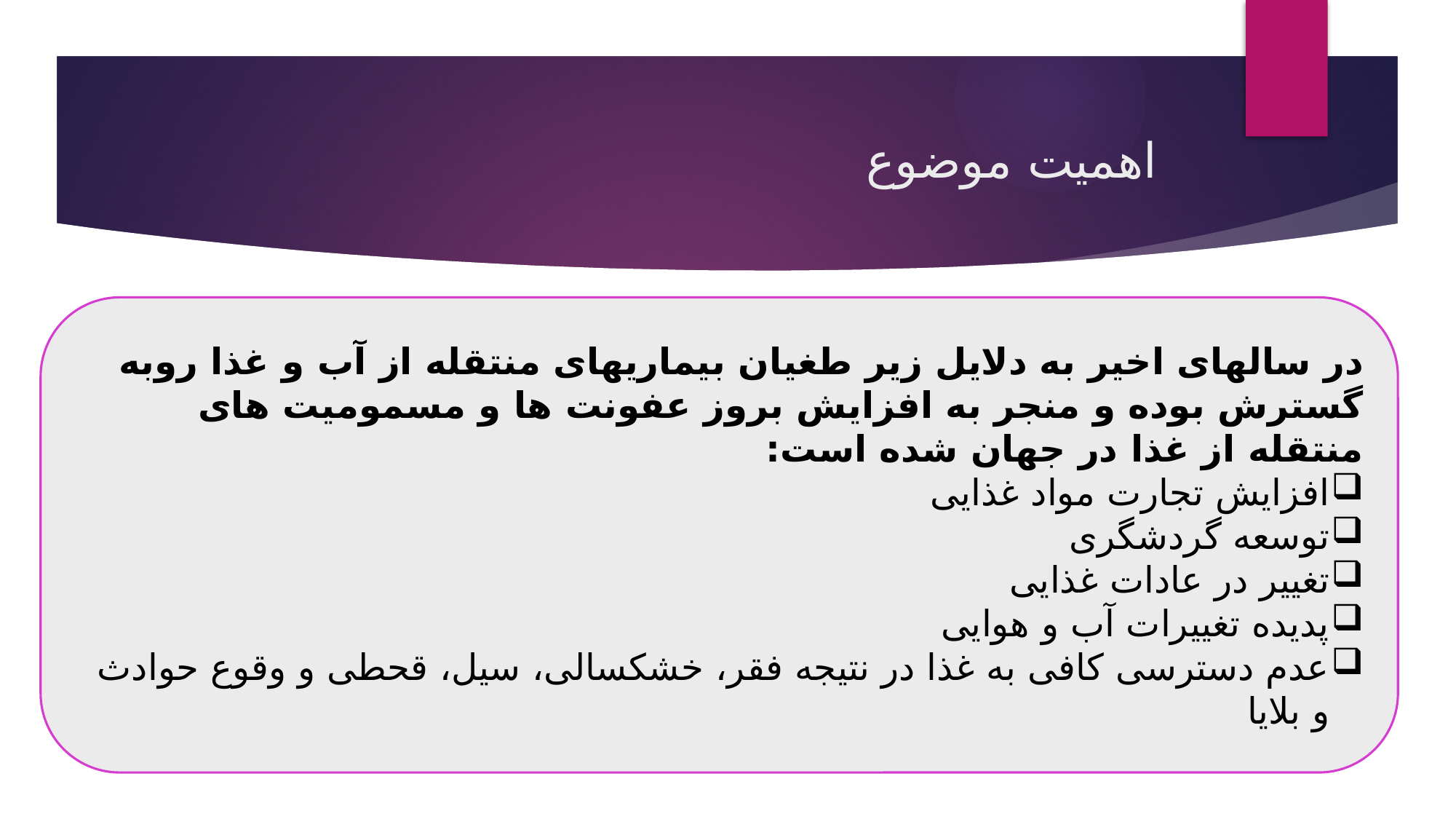

# اهمیت موضوع
در سالهای اخیر به دلایل زیر طغیان بیماریهای منتقله از آب و غذا روبه گسترش بوده و منجر به افزایش بروز عفونت ها و مسمومیت های منتقله از غذا در جهان شده است:
افزایش تجارت مواد غذایی
توسعه گردشگری
تغییر در عادات غذایی
پدیده تغییرات آب و هوایی
عدم دسترسی کافی به غذا در نتیجه فقر، خشکسالی، سیل، قحطی و وقوع حوادث و بلایا